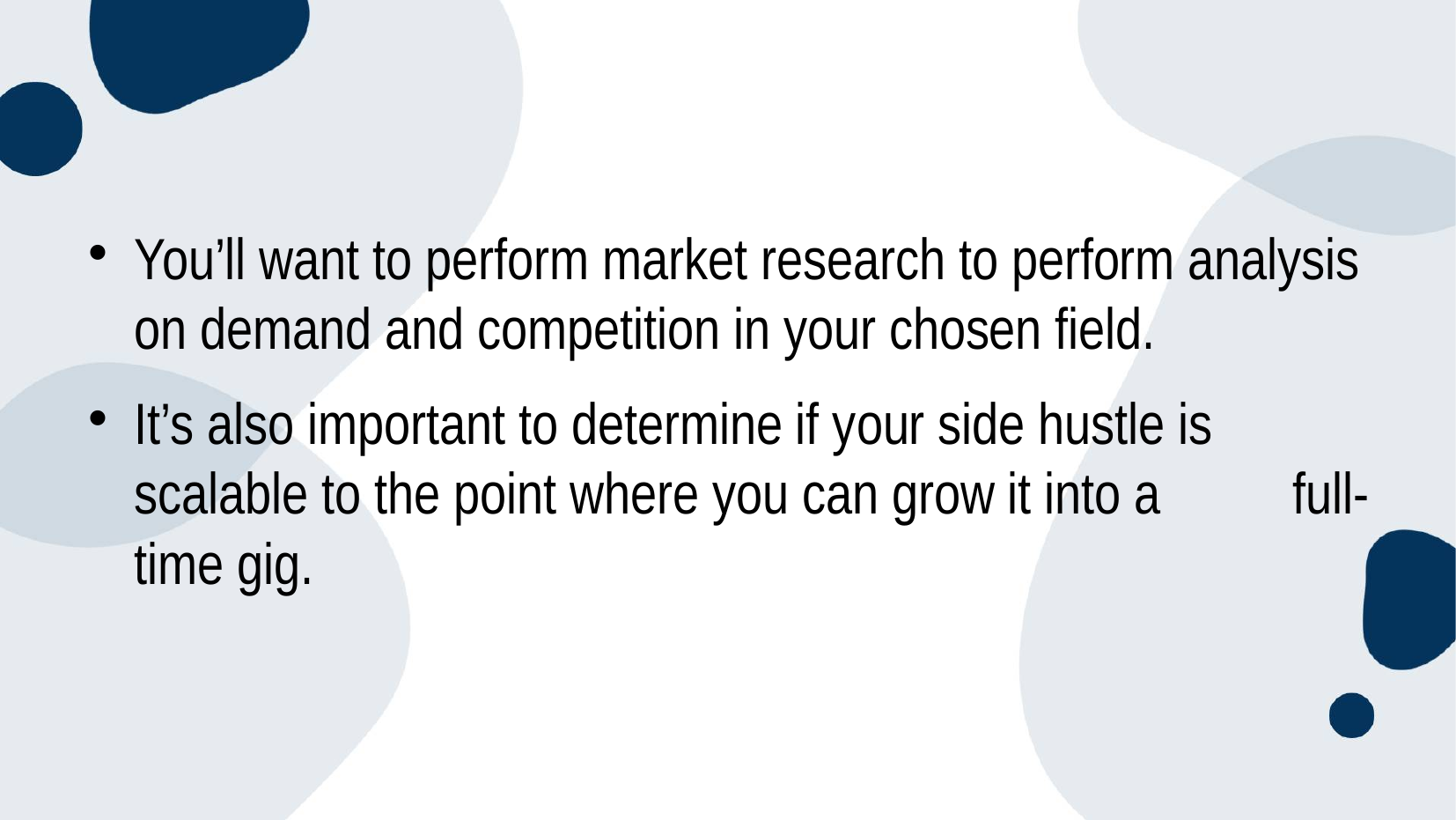

#
You’ll want to perform market research to perform analysis on demand and competition in your chosen field.
It’s also important to determine if your side hustle is scalable to the point where you can grow it into a          full-time gig.